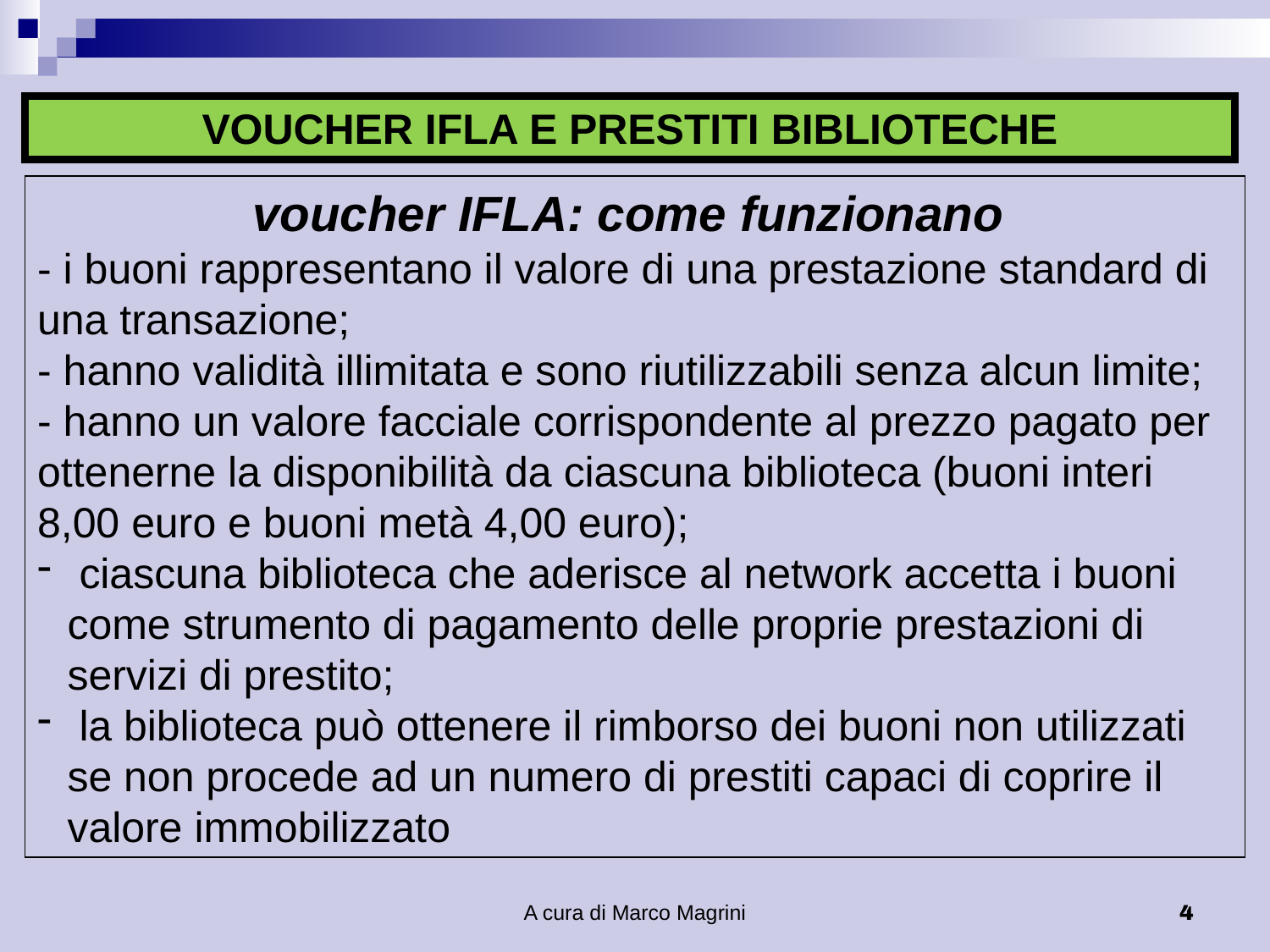

VOUCHER IFLA E PRESTITI BIBLIOTECHE
voucher IFLA: come funzionano
- i buoni rappresentano il valore di una prestazione standard di una transazione;
- hanno validità illimitata e sono riutilizzabili senza alcun limite;
- hanno un valore facciale corrispondente al prezzo pagato per ottenerne la disponibilità da ciascuna biblioteca (buoni interi 8,00 euro e buoni metà 4,00 euro);
 ciascuna biblioteca che aderisce al network accetta i buoni come strumento di pagamento delle proprie prestazioni di servizi di prestito;
 la biblioteca può ottenere il rimborso dei buoni non utilizzati se non procede ad un numero di prestiti capaci di coprire il valore immobilizzato

A cura di Marco Magrini
4